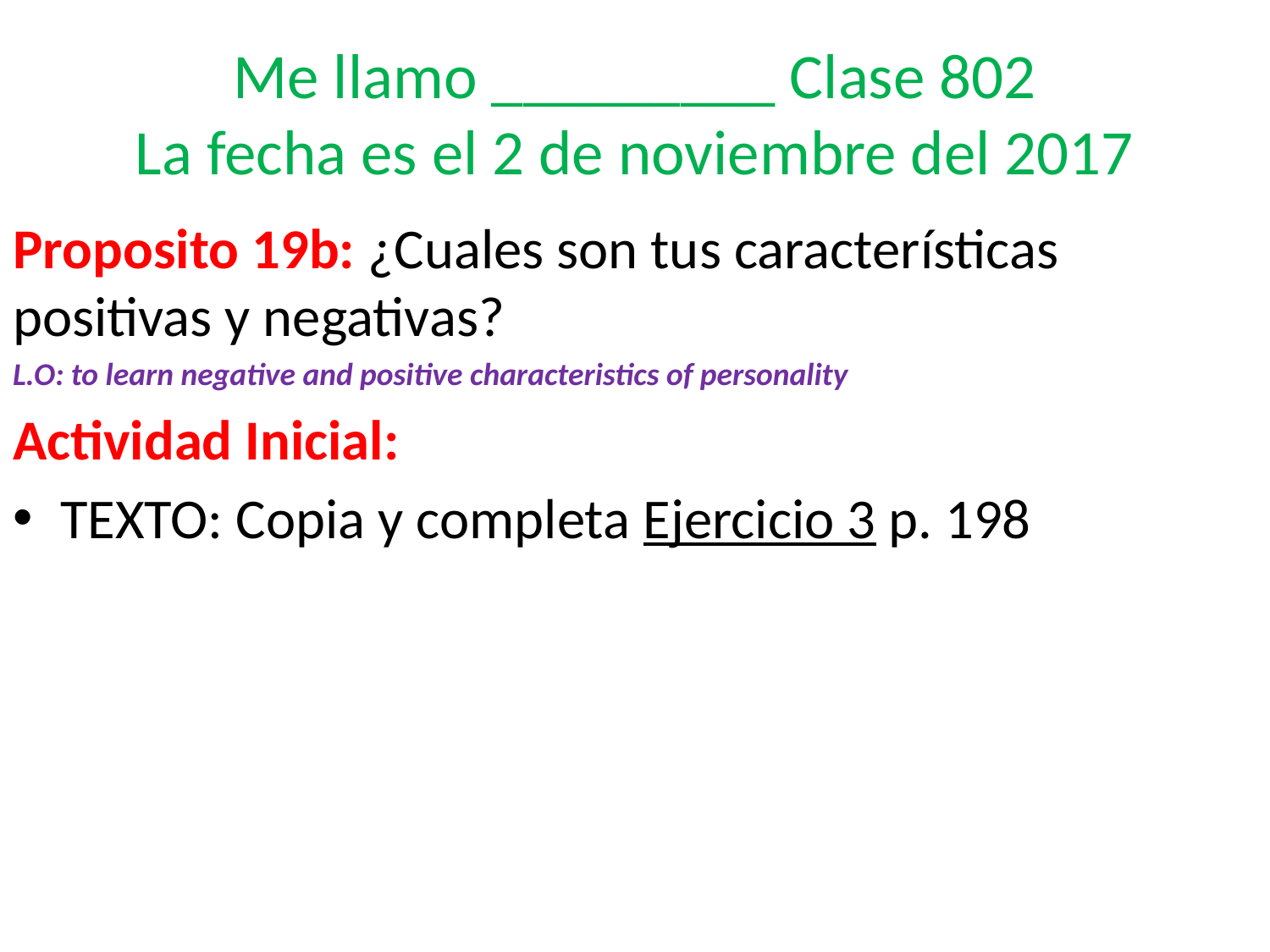

# Me llamo _________ Clase 802 La fecha es el 2 de noviembre del 2017

Proposito 19b: ¿Cuales son tus características positivas y negativas?
L.O: to learn negative and positive characteristics of personality
Actividad Inicial:
TEXTO: Copia y completa Ejercicio 3 p. 198